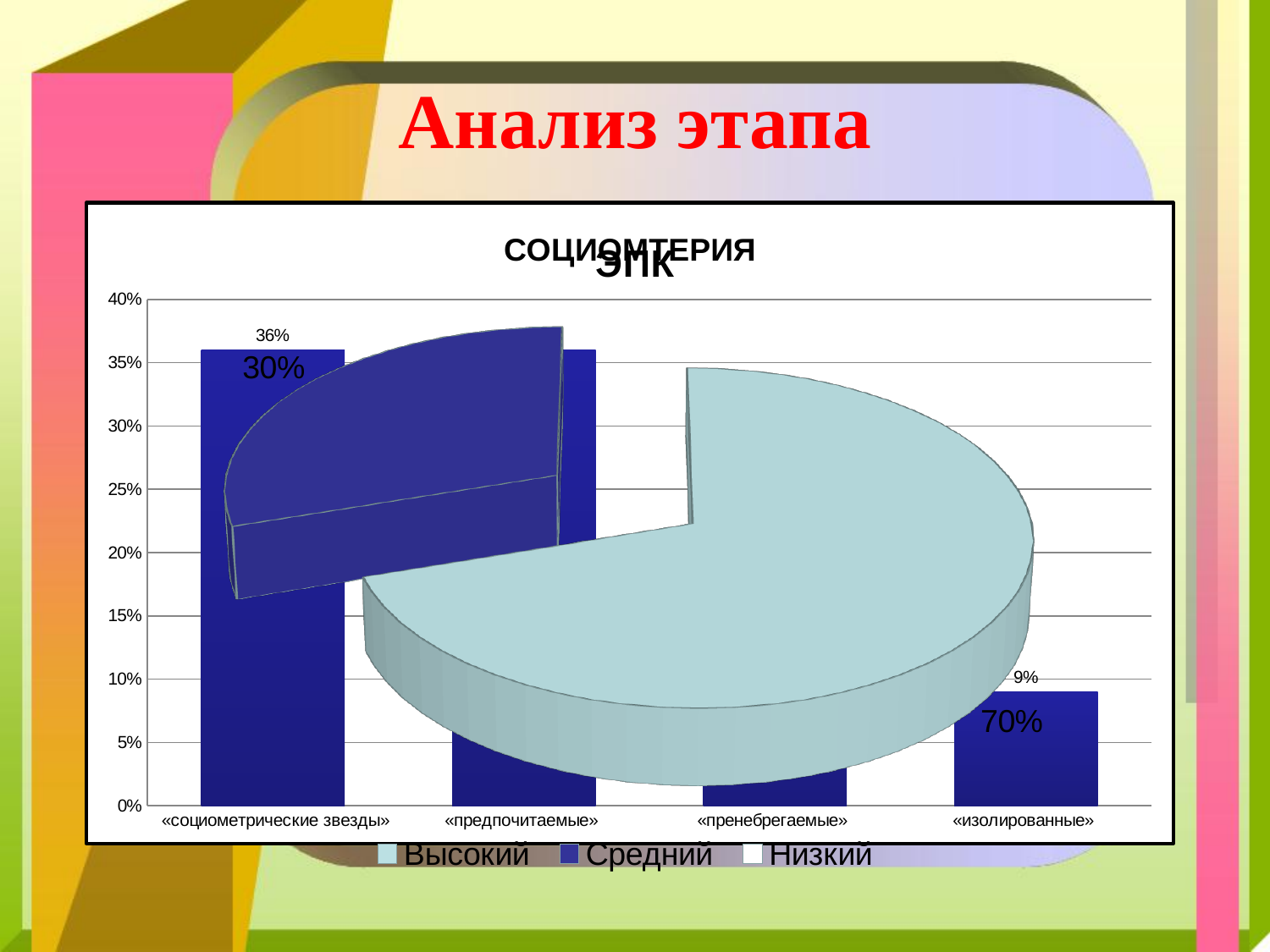

# Анализ этапа

### Chart: СОЦИОМТЕРИЯ

| Category |  |
|---|---|
|  «социометрические звезды» | 0.3600000000000003 |
| «предпочитае­мые»  | 0.3600000000000003 |
| «пренебрегаемые»  | 0.19 |
| «изолированные»  | 0.09000000000000002 |

[unsupported chart]